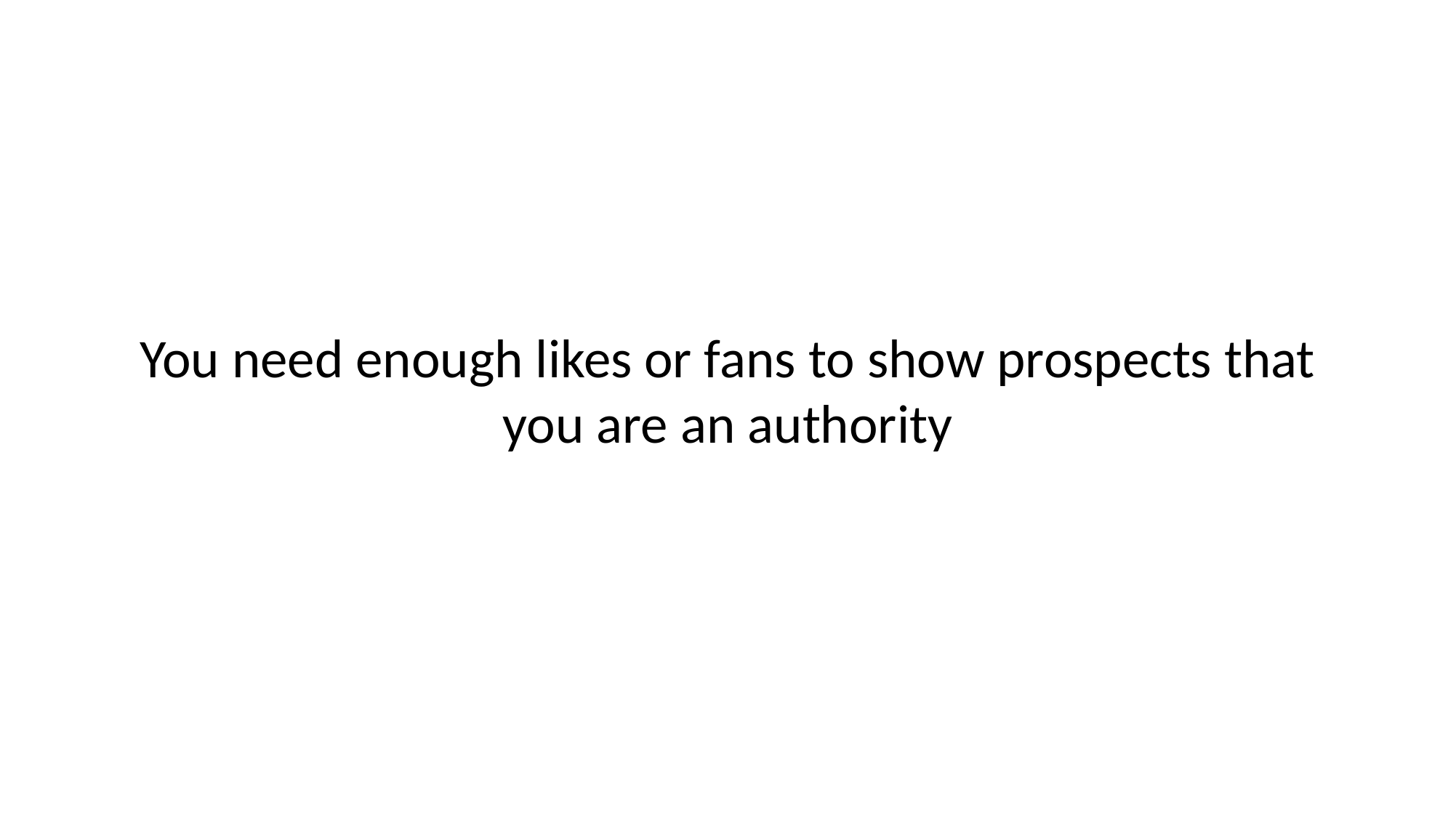

# You need enough likes or fans to show prospects that you are an authority